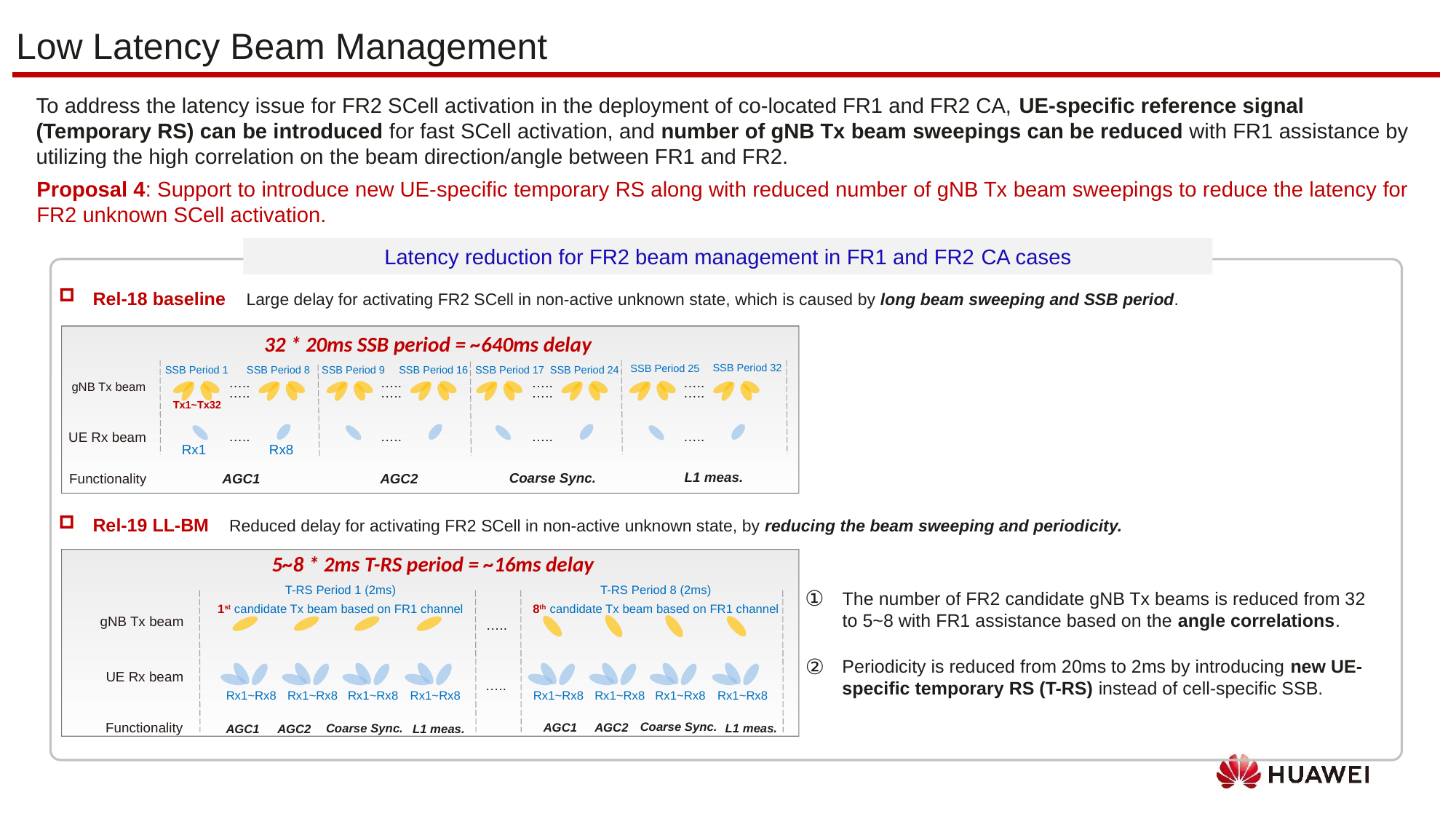

Low Latency Beam Management

To address the latency issue for FR2 SCell activation in the deployment of co-located FR1 and FR2 CA, UE-specific reference signal (Temporary RS) can be introduced for fast SCell activation, and number of gNB Tx beam sweepings can be reduced with FR1 assistance by utilizing the high correlation on the beam direction/angle between FR1 and FR2.
Proposal 4: Support to introduce new UE-specific temporary RS along with reduced number of gNB Tx beam sweepings to reduce the latency for FR2 unknown SCell activation.
Latency reduction for FR2 beam management in FR1 and FR2 CA cases

Rel-18 baseline    Large delay for activating FR2 SCell in non-active unknown state, which is caused by long beam sweeping and SSB period.
32 * 20ms SSB period = ~640ms delay
SSB Period 32
SSB Period 25
SSB Period 1
SSB Period 8
SSB Period 9
SSB Period 16
SSB Period 17
SSB Period 24
…..
…..
…..
…..
gNB Tx beam
…..
…..
…..
…..

Tx1~Tx32
…..
…..
…..
…..
UE Rx beam

Rx1
Rx8
L1 meas.
Coarse Sync.
AGC2
AGC1

Functionality
Rel-19 LL-BM    Reduced delay for activating FR2 SCell in non-active unknown state, by reducing the beam sweeping and periodicity.
5~8 * 2ms T-RS period = ~16ms delay

T-RS Period 1 (2ms)
1st candidate Tx beam based on FR1 channel
T-RS Period 8 (2ms)
8th candidate Tx beam based on FR1 channel
gNB Tx beam
…..

UE Rx beam

…..

Rx1~Rx8
Rx1~Rx8
Rx1~Rx8
Rx1~Rx8
Rx1~Rx8
Rx1~Rx8
Rx1~Rx8
Rx1~Rx8
Functionality
Coarse Sync.
AGC2
AGC1
L1 meas.
Coarse Sync.
AGC1
AGC2
L1 meas.
①
The number of FR2 candidate gNB Tx beams is reduced from 32 to 5~8 with FR1 assistance based on the angle correlations.
②
Periodicity is reduced from 20ms to 2ms by introducing new UE-specific temporary RS (T-RS) instead of cell-specific SSB.